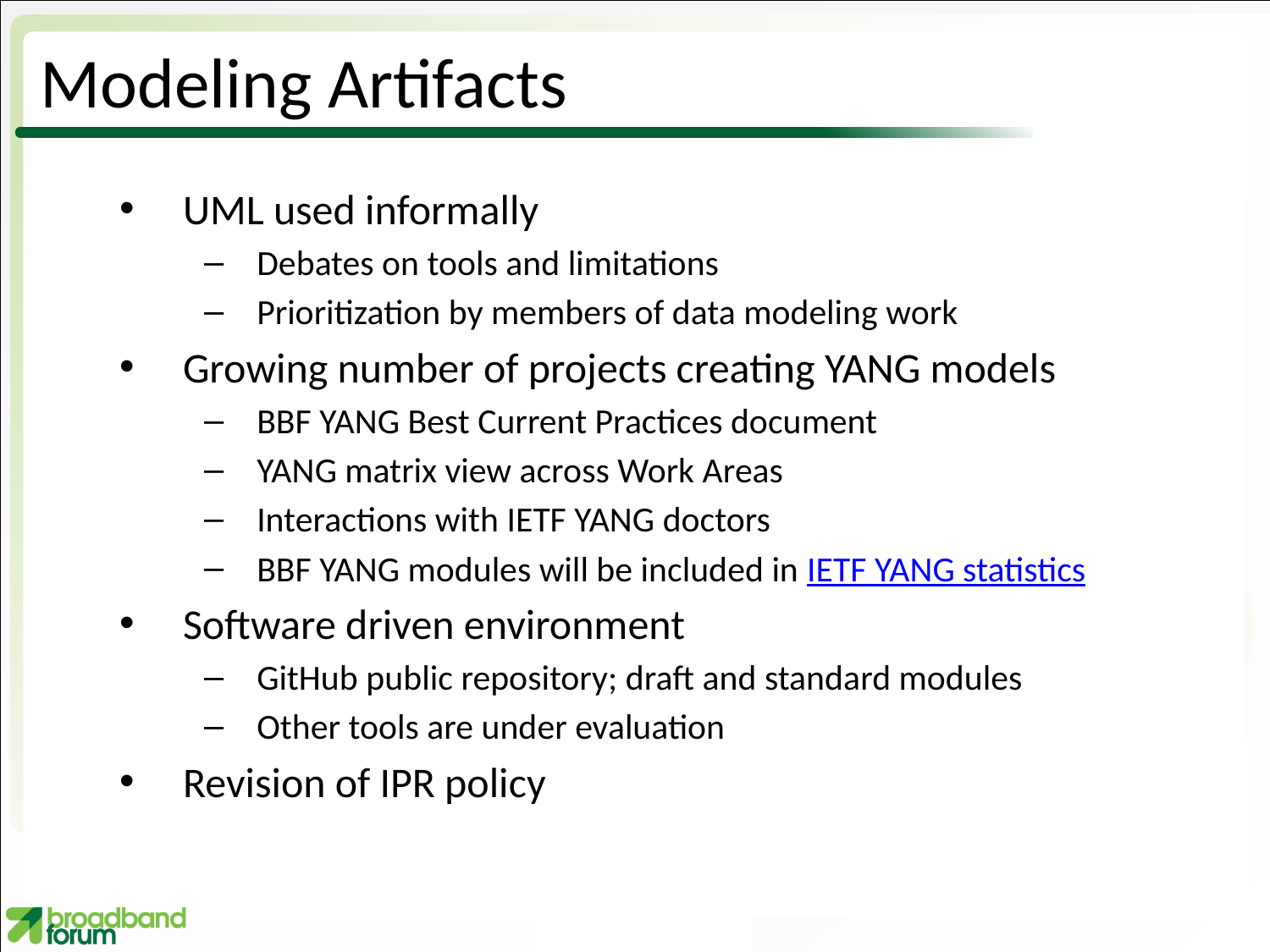

# Modeling Artifacts
UML used informally
Debates on tools and limitations
Prioritization by members of data modeling work
Growing number of projects creating YANG models
BBF YANG Best Current Practices document
YANG matrix view across Work Areas
Interactions with IETF YANG doctors
BBF YANG modules will be included in IETF YANG statistics
Software driven environment
GitHub public repository; draft and standard modules
Other tools are under evaluation
Revision of IPR policy
14